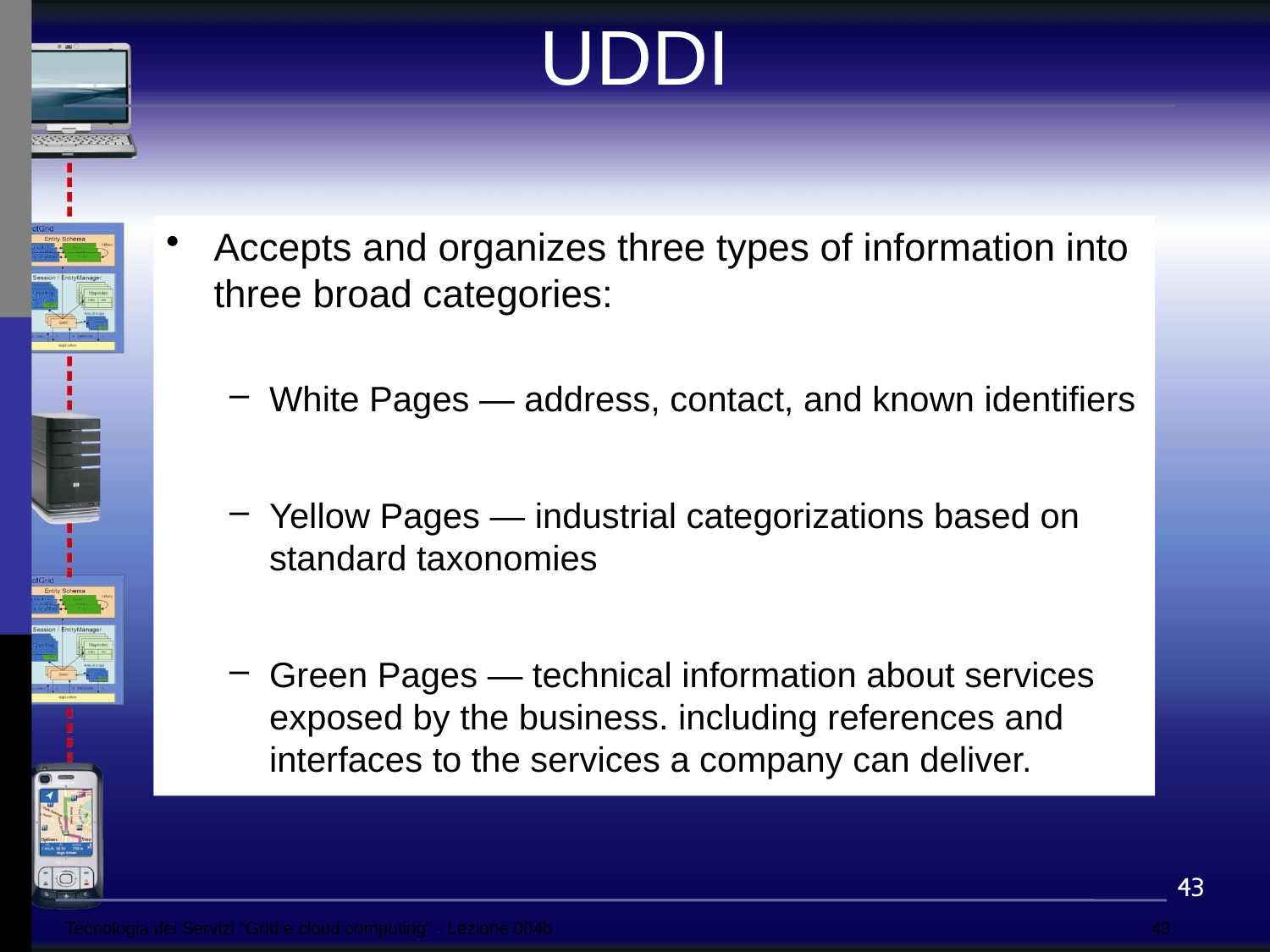

UDDI
Accepts and organizes three types of information into three broad categories:

White Pages — address, contact, and known identifiers

Yellow Pages — industrial categorizations based on standard taxonomies

Green Pages — technical information about services exposed by the business. including references and interfaces to the services a company can deliver.